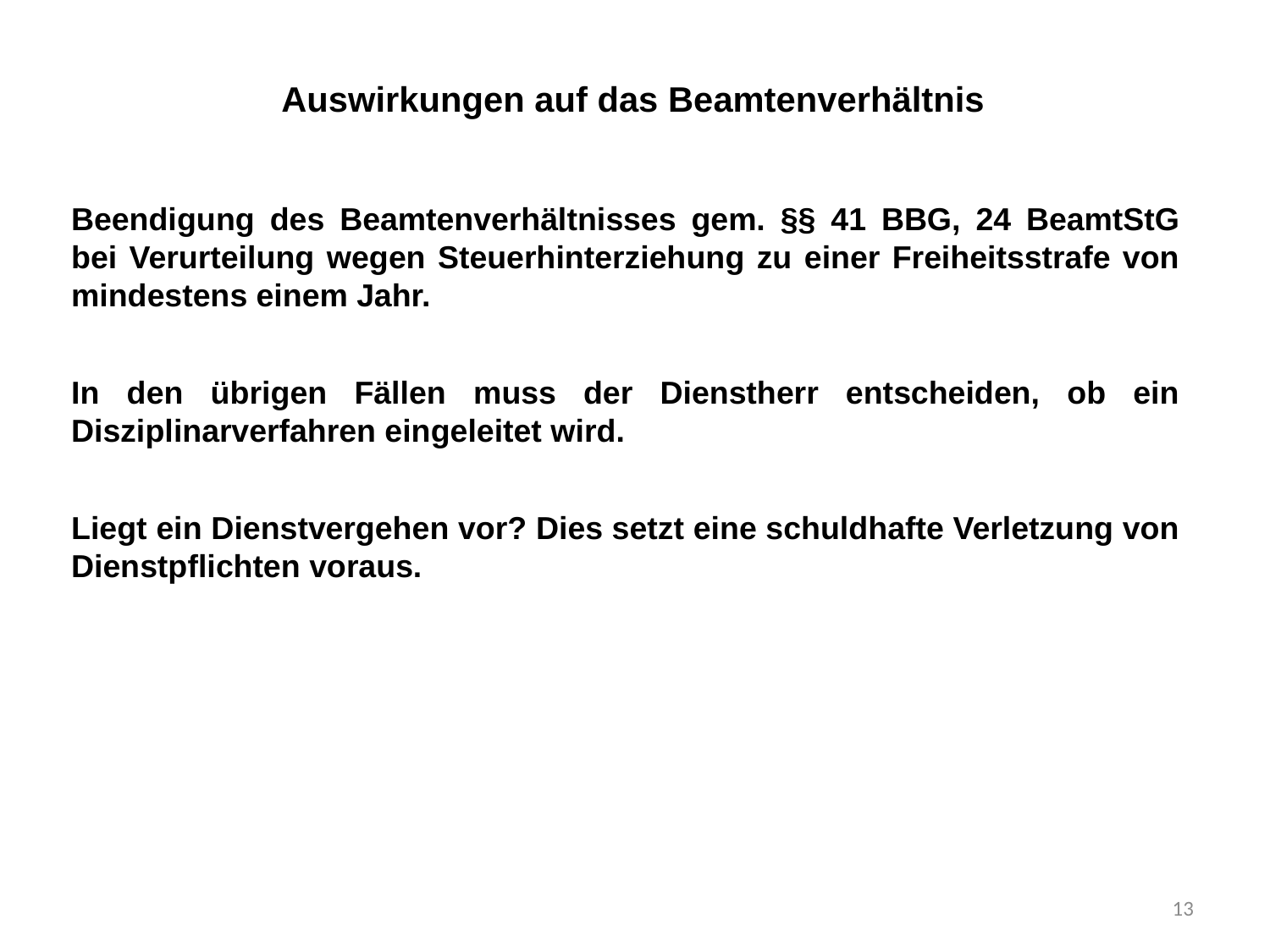

# Auswirkungen auf das Beamtenverhältnis

Beendigung des Beamtenverhältnisses gem. §§ 41 BBG, 24 BeamtStG bei Verurteilung wegen Steuerhinterziehung zu einer Freiheitsstrafe von mindestens einem Jahr.

In den übrigen Fällen muss der Dienstherr entscheiden, ob ein Disziplinarverfahren eingeleitet wird.

Liegt ein Dienstvergehen vor? Dies setzt eine schuldhafte Verletzung von Dienstpflichten voraus.
13